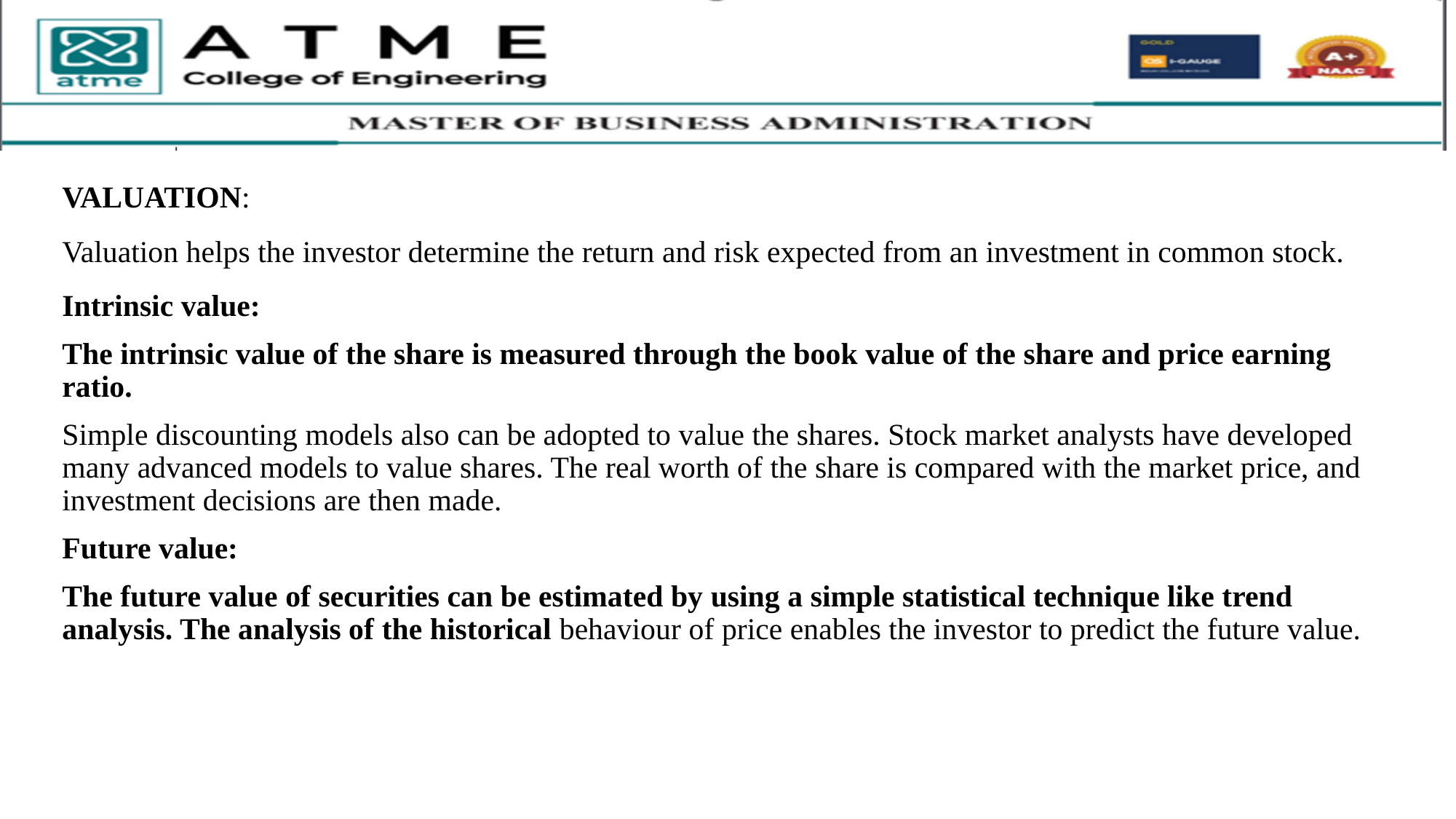

VALUATION:
Valuation helps the investor determine the return and risk expected from an investment in common stock.
Intrinsic value:
The intrinsic value of the share is measured through the book value of the share and price earning ratio.
Simple discounting models also can be adopted to value the shares. Stock market analysts have developed many advanced models to value shares. The real worth of the share is compared with the market price, and investment decisions are then made.
Future value:
The future value of securities can be estimated by using a simple statistical technique like trend analysis. The analysis of the historical behaviour of price enables the investor to predict the future value.